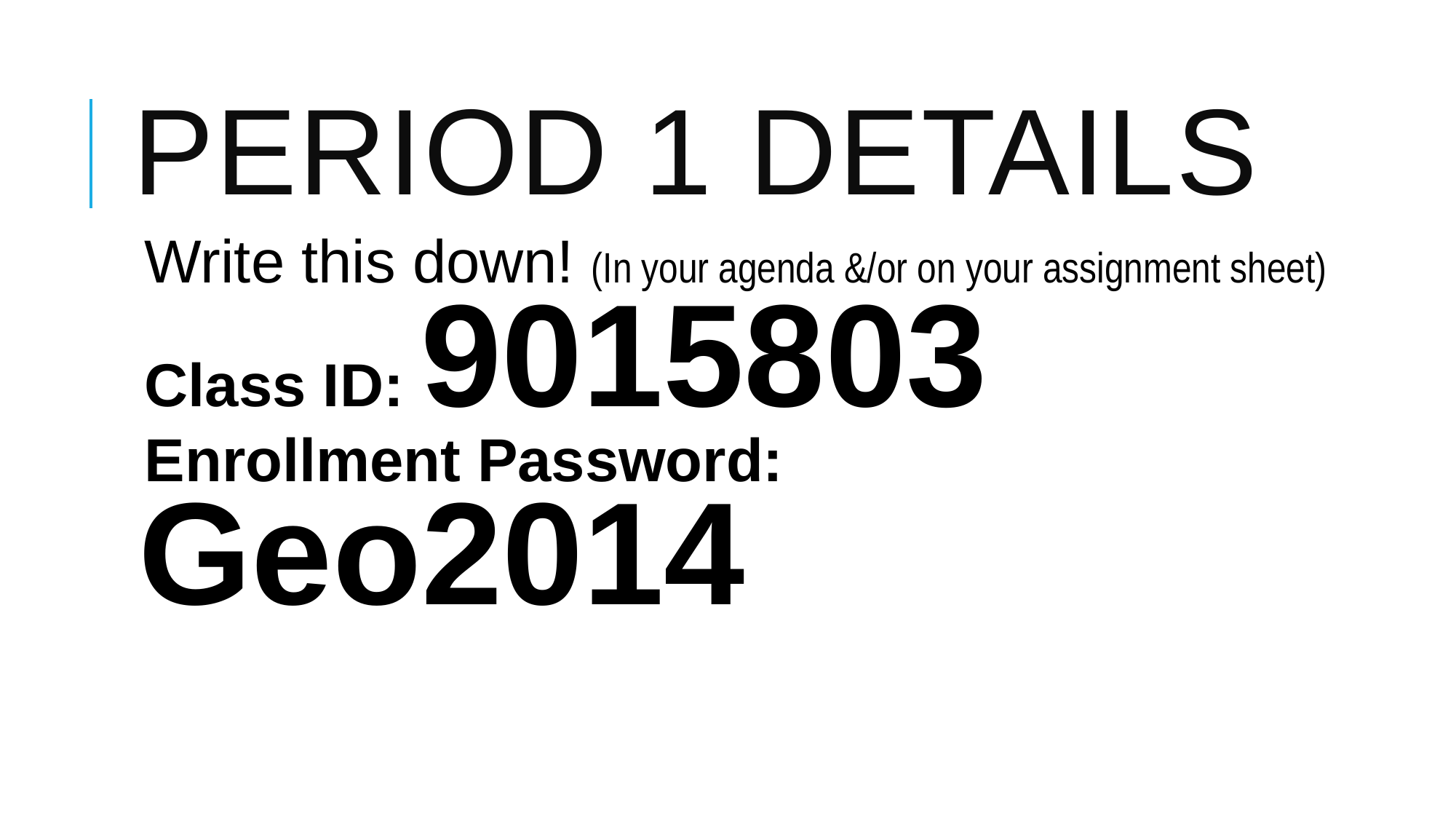

# Period 1 details
Write this down! (In your agenda &/or on your assignment sheet)
Class ID: 9015803
Enrollment Password: Geo2014